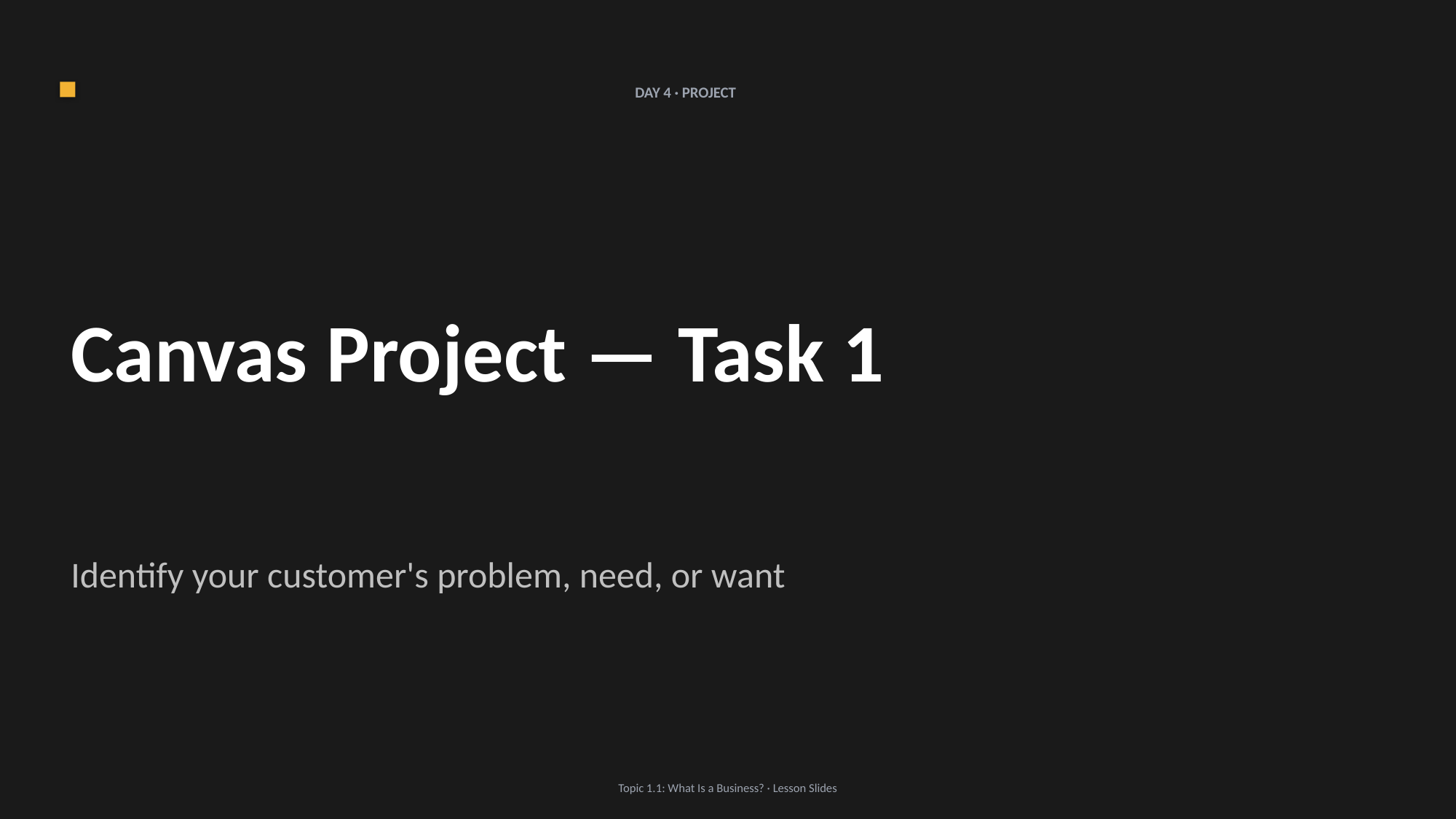

DAY 4 · PROJECT

Canvas Project — Task 1
Identify your customer's problem, need, or want
Topic 1.1: What Is a Business? · Lesson Slides